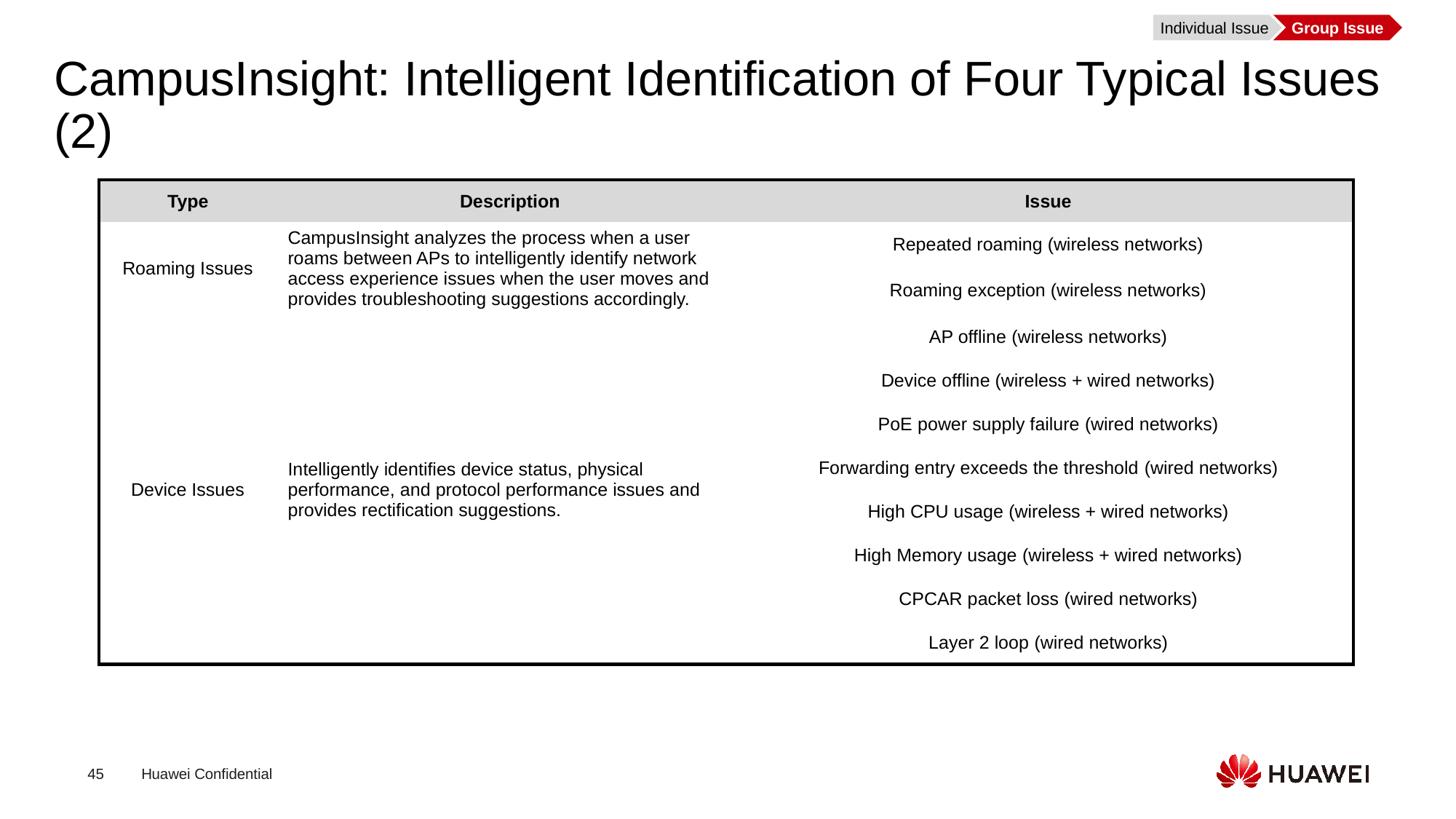

Individual Issue
Group Issue
# CampusInsight: Intelligent Identification of Four Typical Issues (2)
| Type | Description | Issue |
| --- | --- | --- |
| Roaming Issues | CampusInsight analyzes the process when a user roams between APs to intelligently identify network access experience issues when the user moves and provides troubleshooting suggestions accordingly. | Repeated roaming (wireless networks) |
|  |  | Roaming exception (wireless networks) |
| Device Issues | Intelligently identifies device status, physical performance, and protocol performance issues and provides rectification suggestions. | AP offline (wireless networks) |
|  |  | Device offline (wireless + wired networks) |
|  |  | PoE power supply failure (wired networks) |
|  |  | Forwarding entry exceeds the threshold (wired networks) |
|  |  | High CPU usage (wireless + wired networks) |
|  |  | High Memory usage (wireless + wired networks) |
|  |  | CPCAR packet loss (wired networks) |
|  |  | Layer 2 loop (wired networks) |